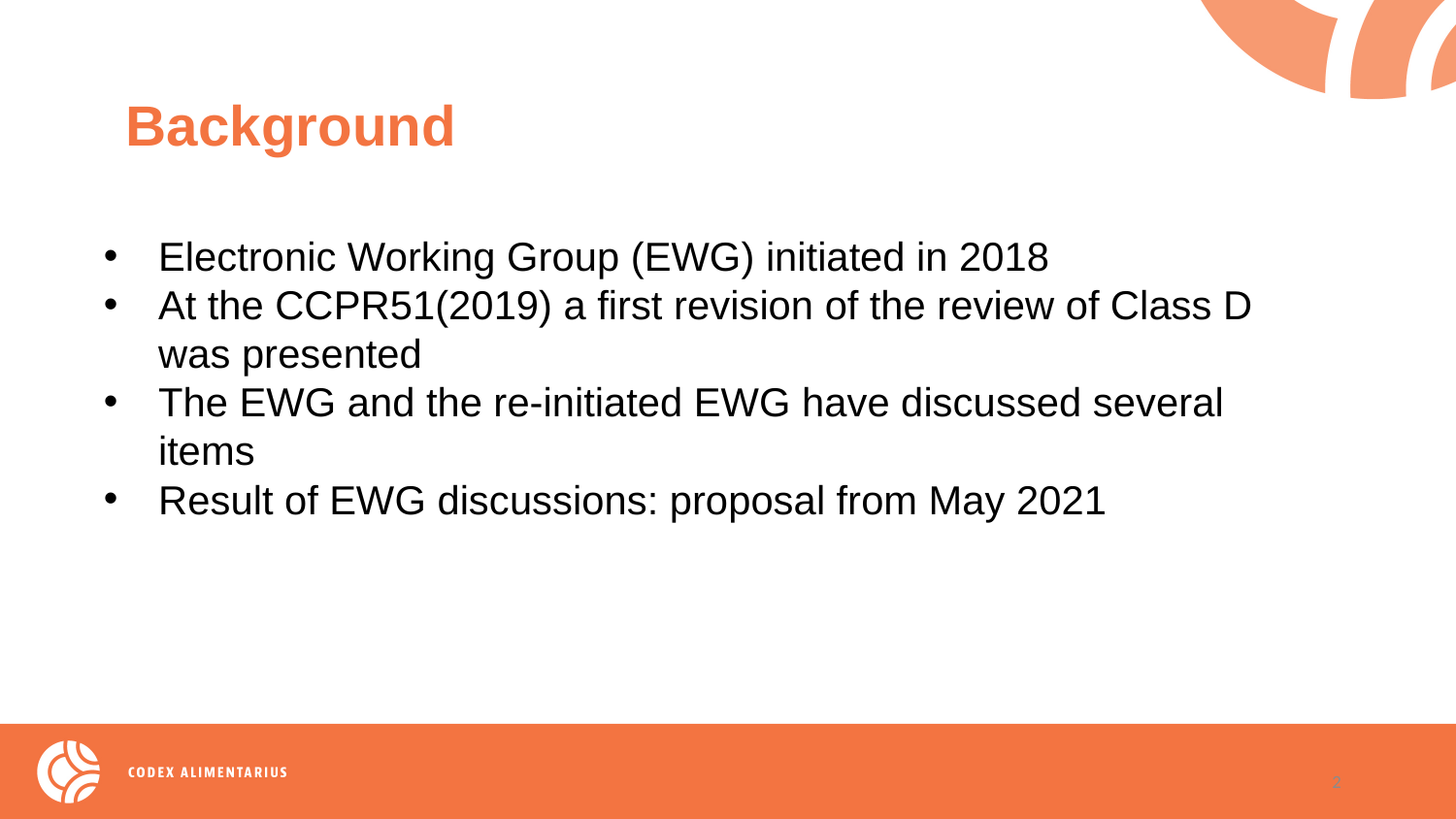

Background
Electronic Working Group (EWG) initiated in 2018
At the CCPR51(2019) a first revision of the review of Class D was presented
The EWG and the re-initiated EWG have discussed several items
Result of EWG discussions: proposal from May 2021
2